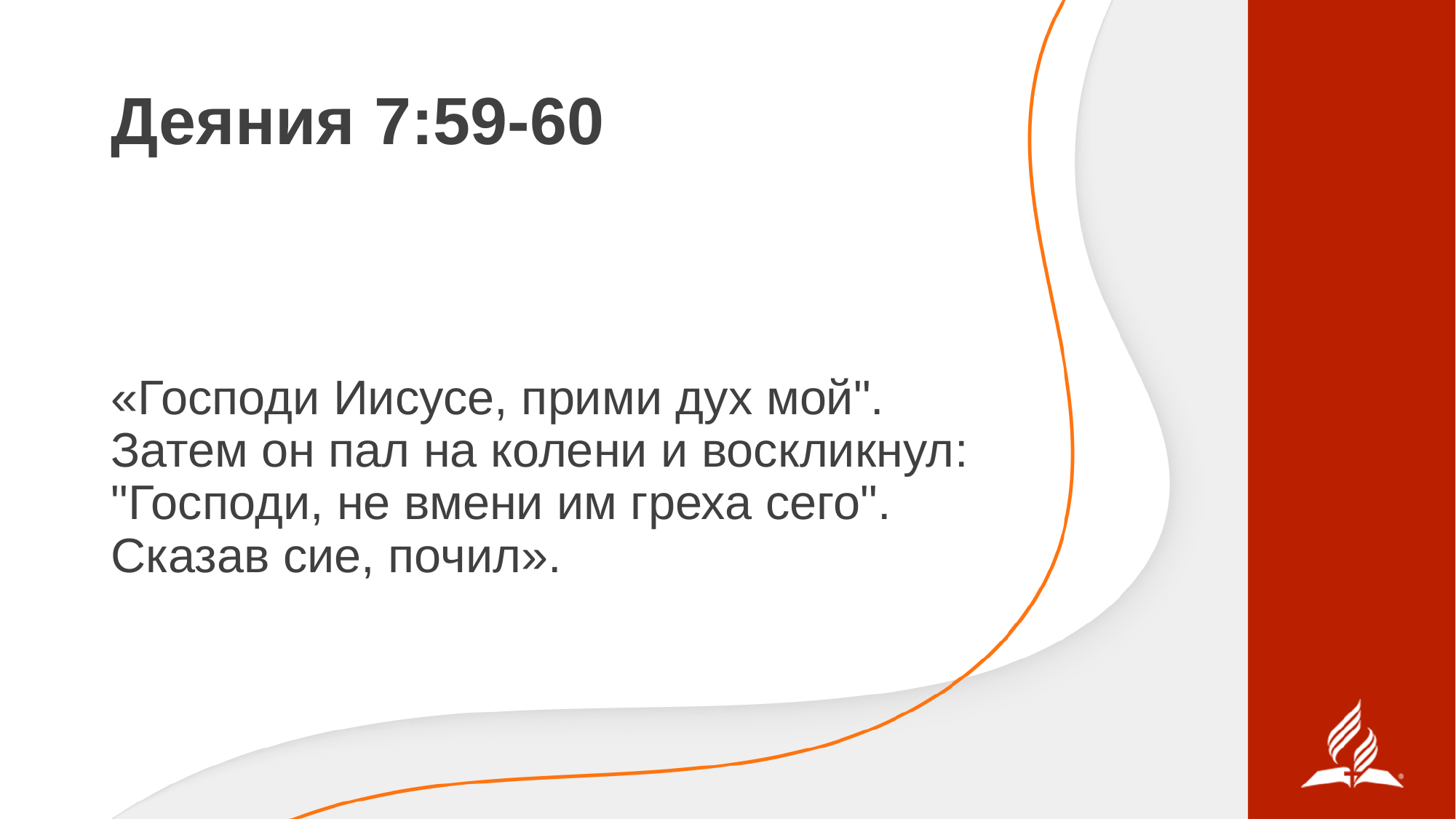

# Деяния 7:59-60
«Господи Иисусе, прими дух мой". Затем он пал на колени и воскликнул: "Господи, не вмени им греха сего". Сказав сие, почил».